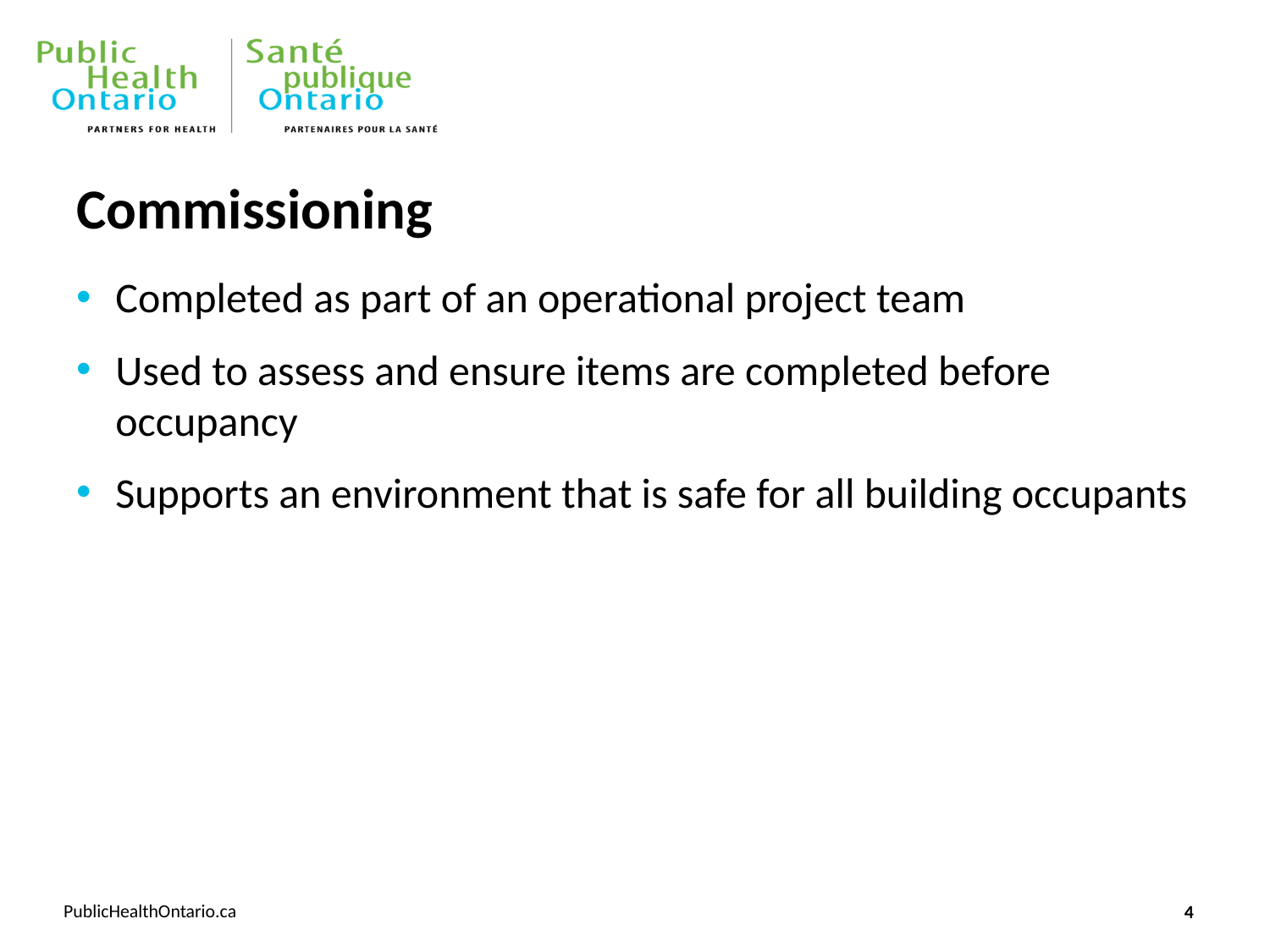

# Commissioning
Completed as part of an operational project team
Used to assess and ensure items are completed before occupancy
Supports an environment that is safe for all building occupants
4